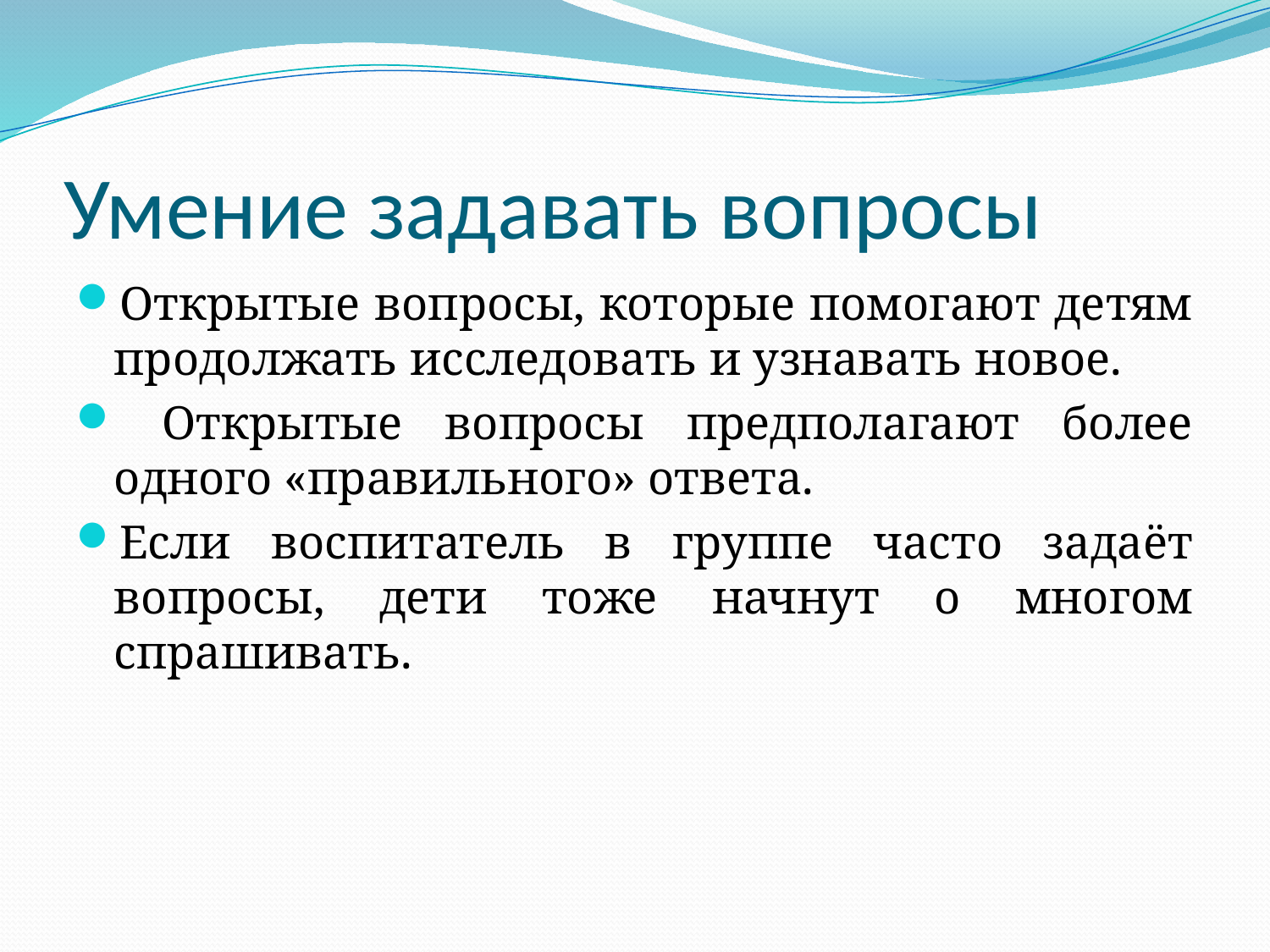

# Умение задавать вопросы
Открытые вопросы, которые помогают детям продолжать исследовать и узнавать новое.
 Открытые вопросы предполагают более одного «правильного» ответа.
Если воспитатель в группе часто задаёт вопросы, дети тоже начнут о многом спрашивать.